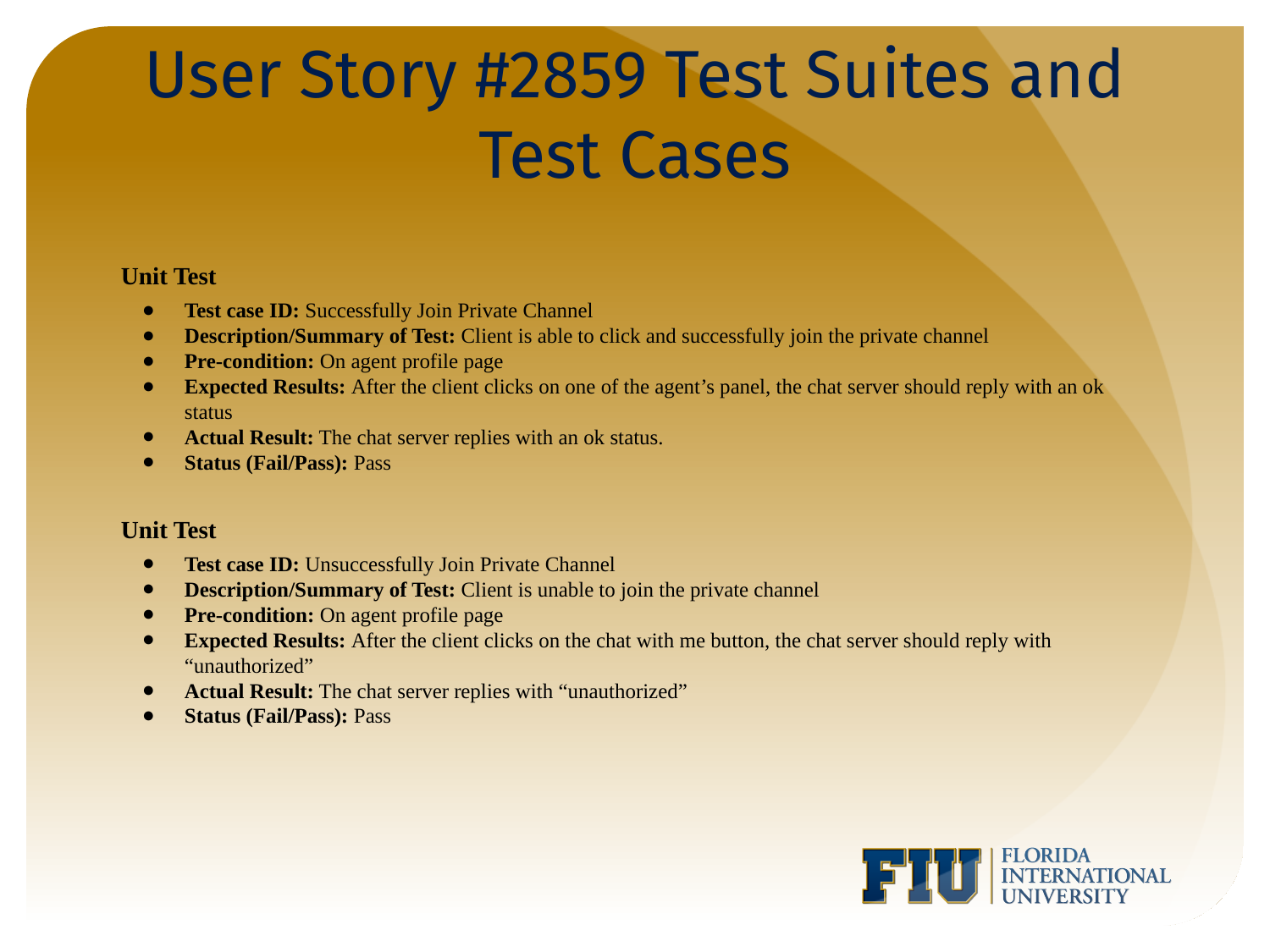

# User Story #2859 Test Suites and Test Cases
Unit Test
Test case ID: Successfully Join Private Channel
Description/Summary of Test: Client is able to click and successfully join the private channel
Pre-condition: On agent profile page
Expected Results: After the client clicks on one of the agent’s panel, the chat server should reply with an ok status
Actual Result: The chat server replies with an ok status.
Status (Fail/Pass): Pass

Unit Test
Test case ID: Unsuccessfully Join Private Channel
Description/Summary of Test: Client is unable to join the private channel
Pre-condition: On agent profile page
Expected Results: After the client clicks on the chat with me button, the chat server should reply with “unauthorized”
Actual Result: The chat server replies with “unauthorized”
Status (Fail/Pass): Pass